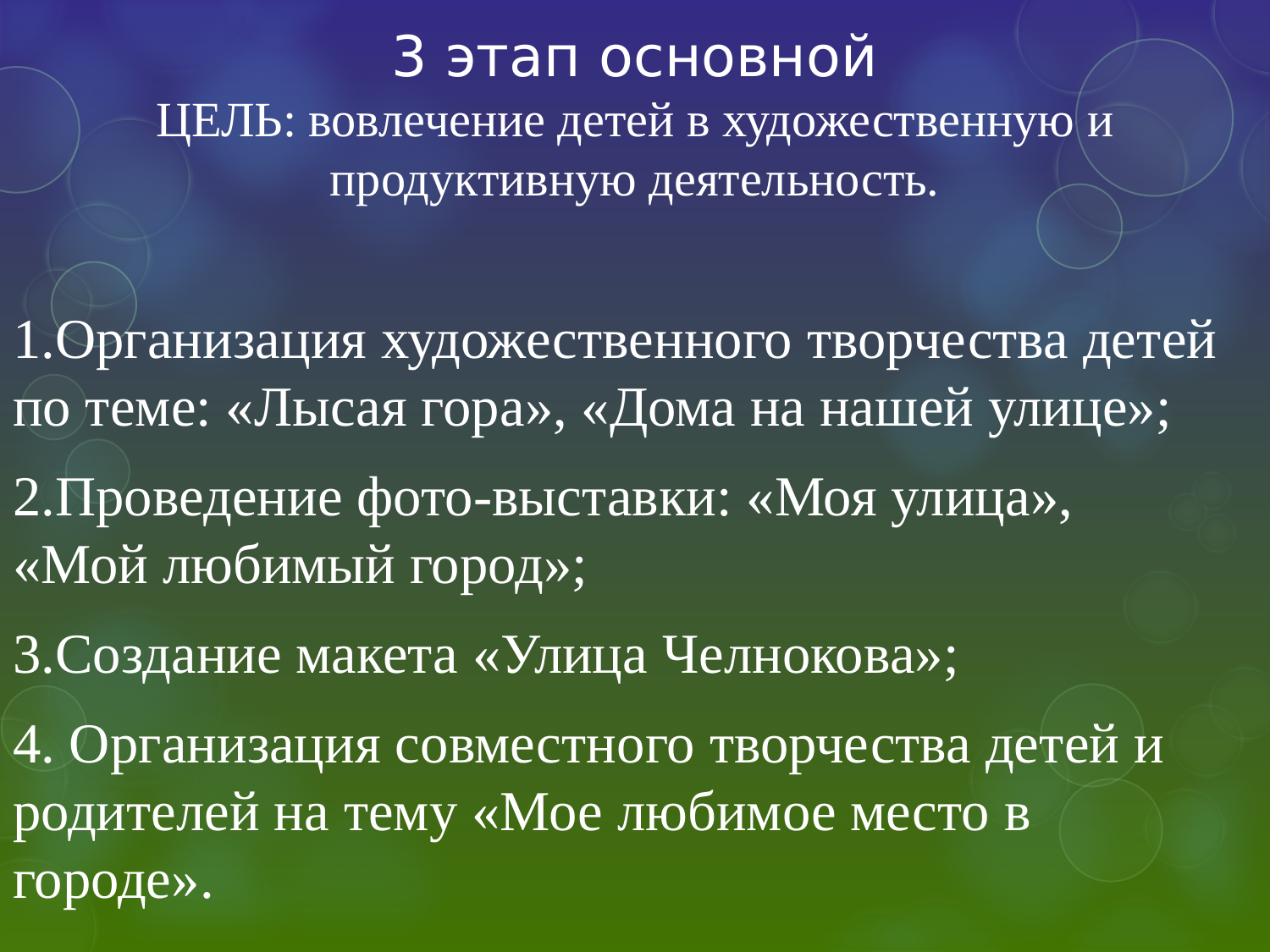

# 3 этап основной ЦЕЛЬ: вовлечение детей в художественную и продуктивную деятельность.
1.Организация художественного творчества детей по теме: «Лысая гора», «Дома на нашей улице»;
2.Проведение фото-выставки: «Моя улица», «Мой любимый город»;
3.Создание макета «Улица Челнокова»;
4. Организация совместного творчества детей и родителей на тему «Мое любимое место в городе».